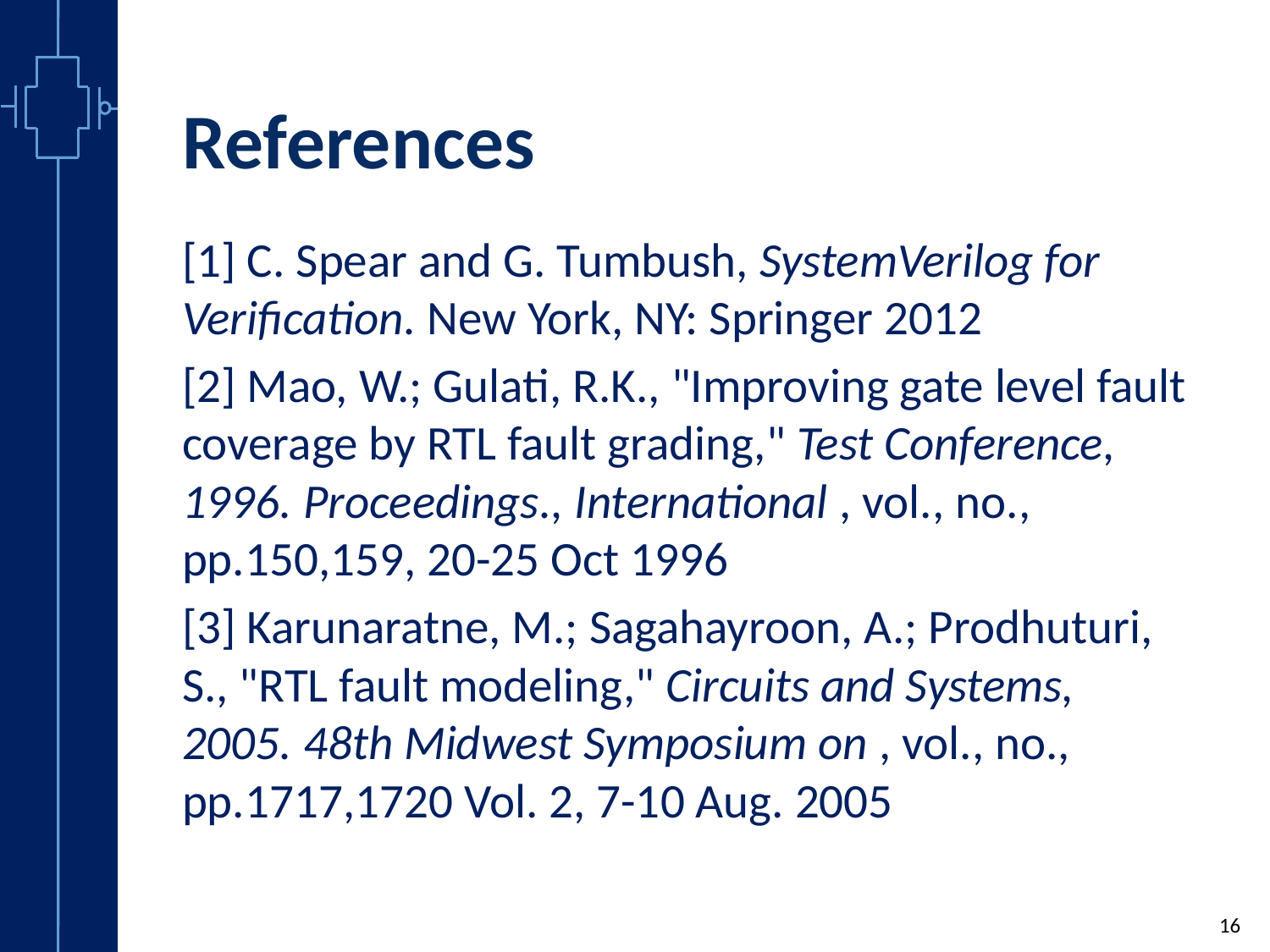

# References
[1] C. Spear and G. Tumbush, SystemVerilog for         Verification. New York, NY: Springer 2012
[2] Mao, W.; Gulati, R.K., "Improving gate level fault coverage by RTL fault grading," Test Conference, 1996. Proceedings., International , vol., no., pp.150,159, 20-25 Oct 1996
[3] Karunaratne, M.; Sagahayroon, A.; Prodhuturi, S., "RTL fault modeling," Circuits and Systems, 2005. 48th Midwest Symposium on , vol., no., pp.1717,1720 Vol. 2, 7-10 Aug. 2005

16